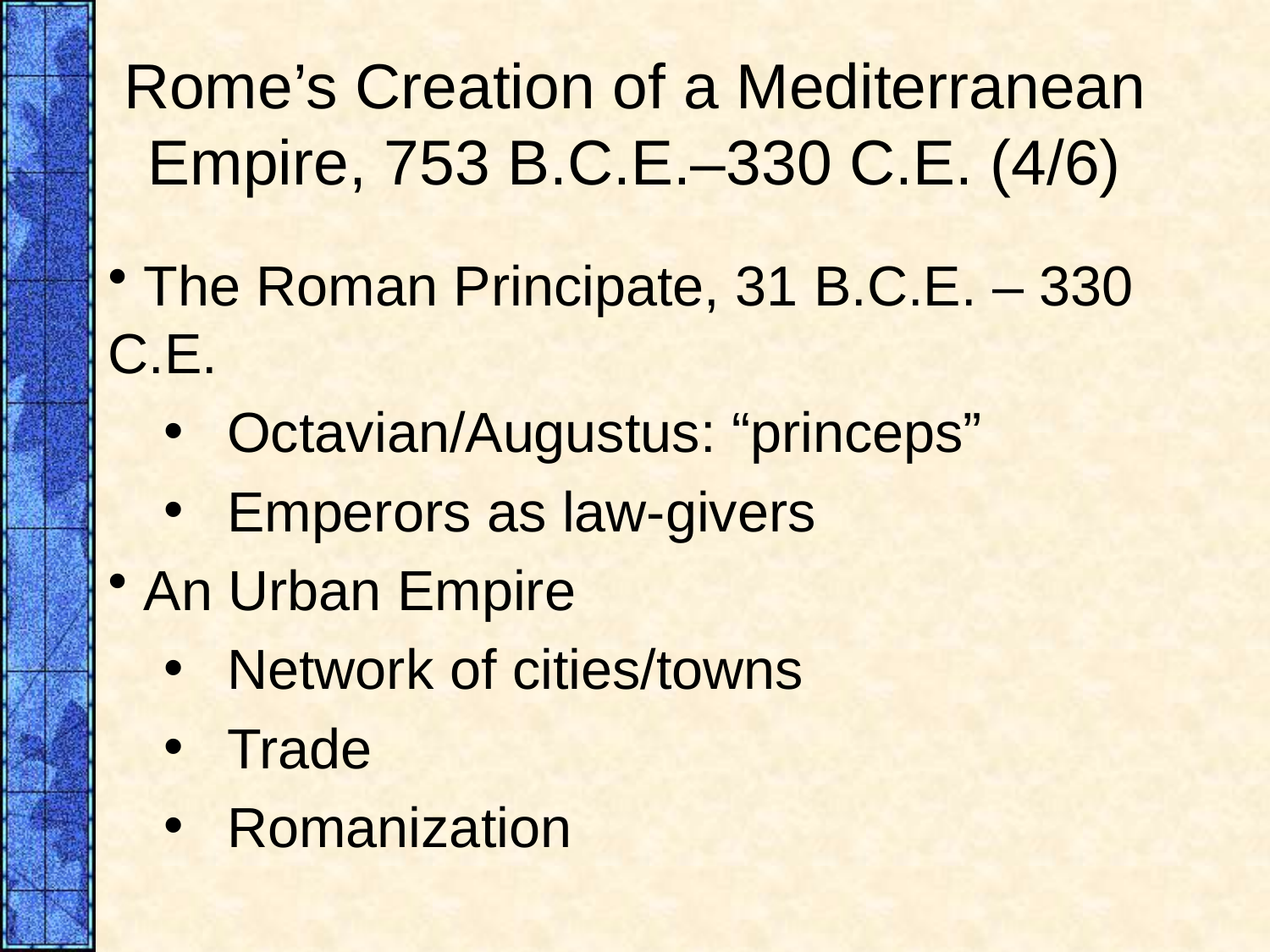

# Rome’s Creation of a Mediterranean Empire, 753 B.C.E.–330 C.E. (4/6)
 The Roman Principate, 31 B.C.E. – 330 C.E.
Octavian/Augustus: “princeps”
Emperors as law-givers
 An Urban Empire
Network of cities/towns
Trade
Romanization